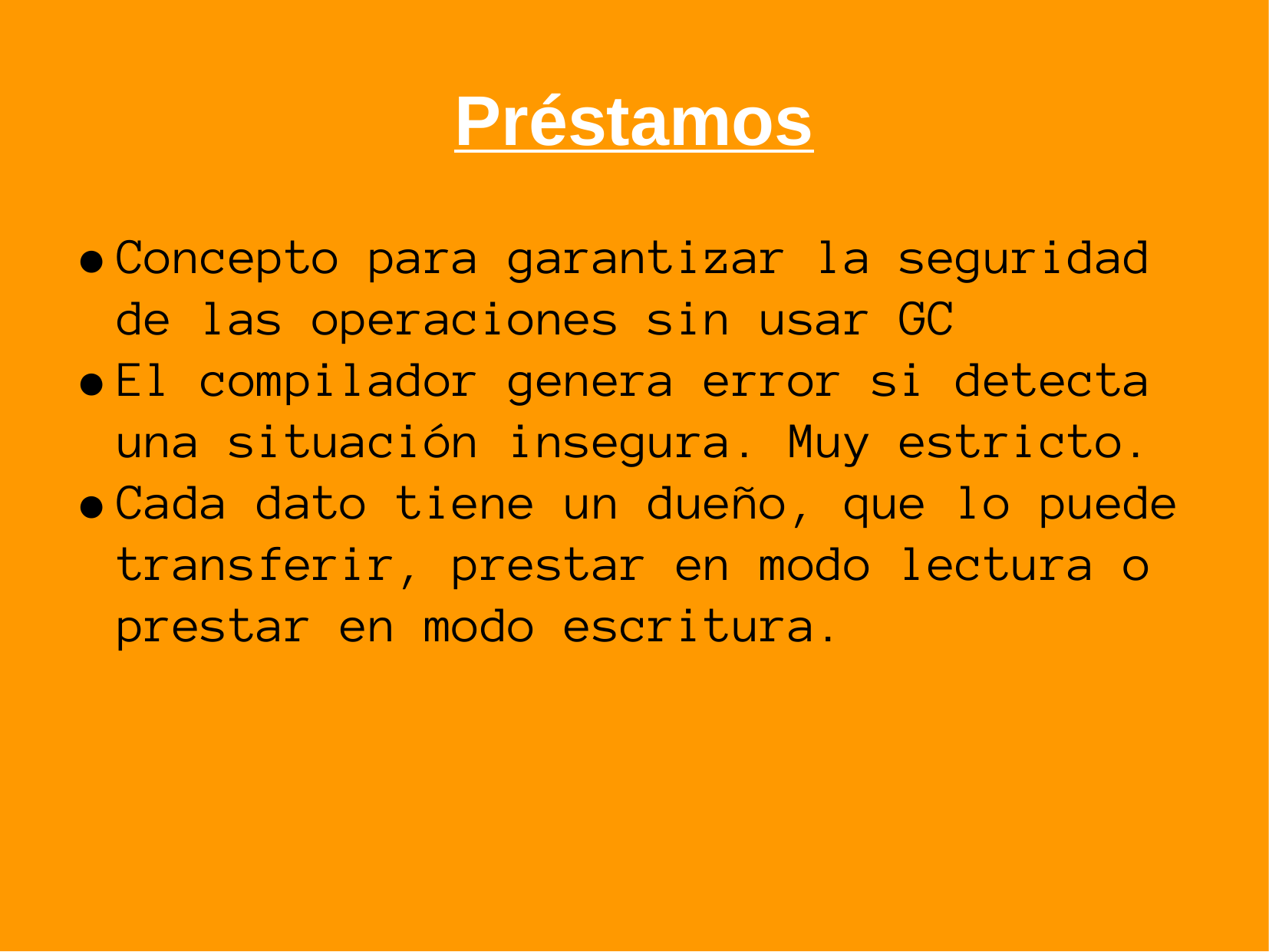

Préstamos
Concepto para garantizar la seguridad de las operaciones sin usar GC
El compilador genera error si detecta una situación insegura. Muy estricto.
Cada dato tiene un dueño, que lo puede transferir, prestar en modo lectura o prestar en modo escritura.